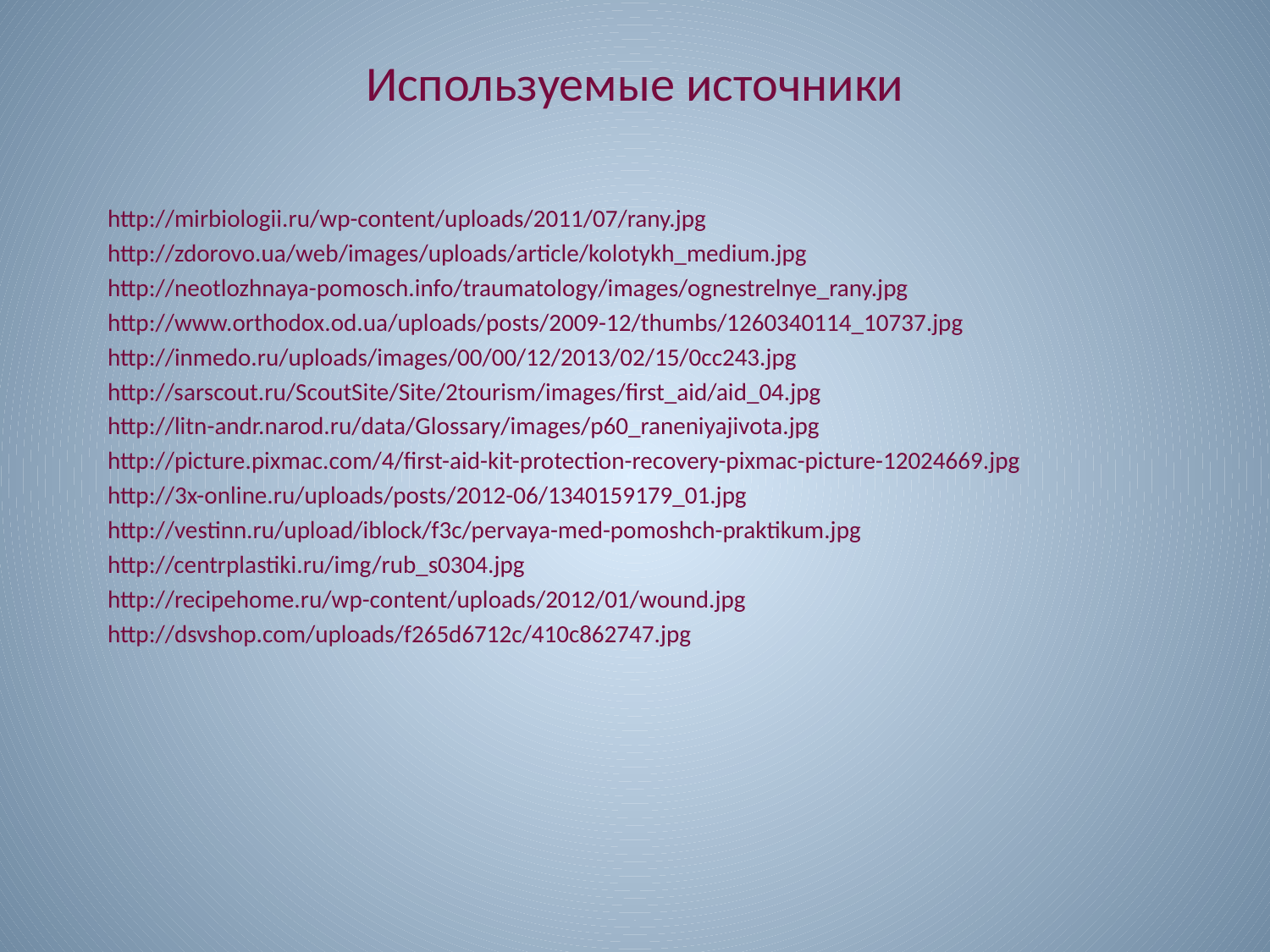

# Используемые источники
http://mirbiologii.ru/wp-content/uploads/2011/07/rany.jpg
http://zdorovo.ua/web/images/uploads/article/kolotykh_medium.jpg
http://neotlozhnaya-pomosch.info/traumatology/images/ognestrelnye_rany.jpg
http://www.orthodox.od.ua/uploads/posts/2009-12/thumbs/1260340114_10737.jpg
http://inmedo.ru/uploads/images/00/00/12/2013/02/15/0cc243.jpg
http://sarscout.ru/ScoutSite/Site/2tourism/images/first_aid/aid_04.jpg
http://litn-andr.narod.ru/data/Glossary/images/p60_raneniyajivota.jpg
http://picture.pixmac.com/4/first-aid-kit-protection-recovery-pixmac-picture-12024669.jpg
http://3x-online.ru/uploads/posts/2012-06/1340159179_01.jpg
http://vestinn.ru/upload/iblock/f3c/pervaya-med-pomoshch-praktikum.jpg
http://centrplastiki.ru/img/rub_s0304.jpg
http://recipehome.ru/wp-content/uploads/2012/01/wound.jpg
http://dsvshop.com/uploads/f265d6712c/410c862747.jpg